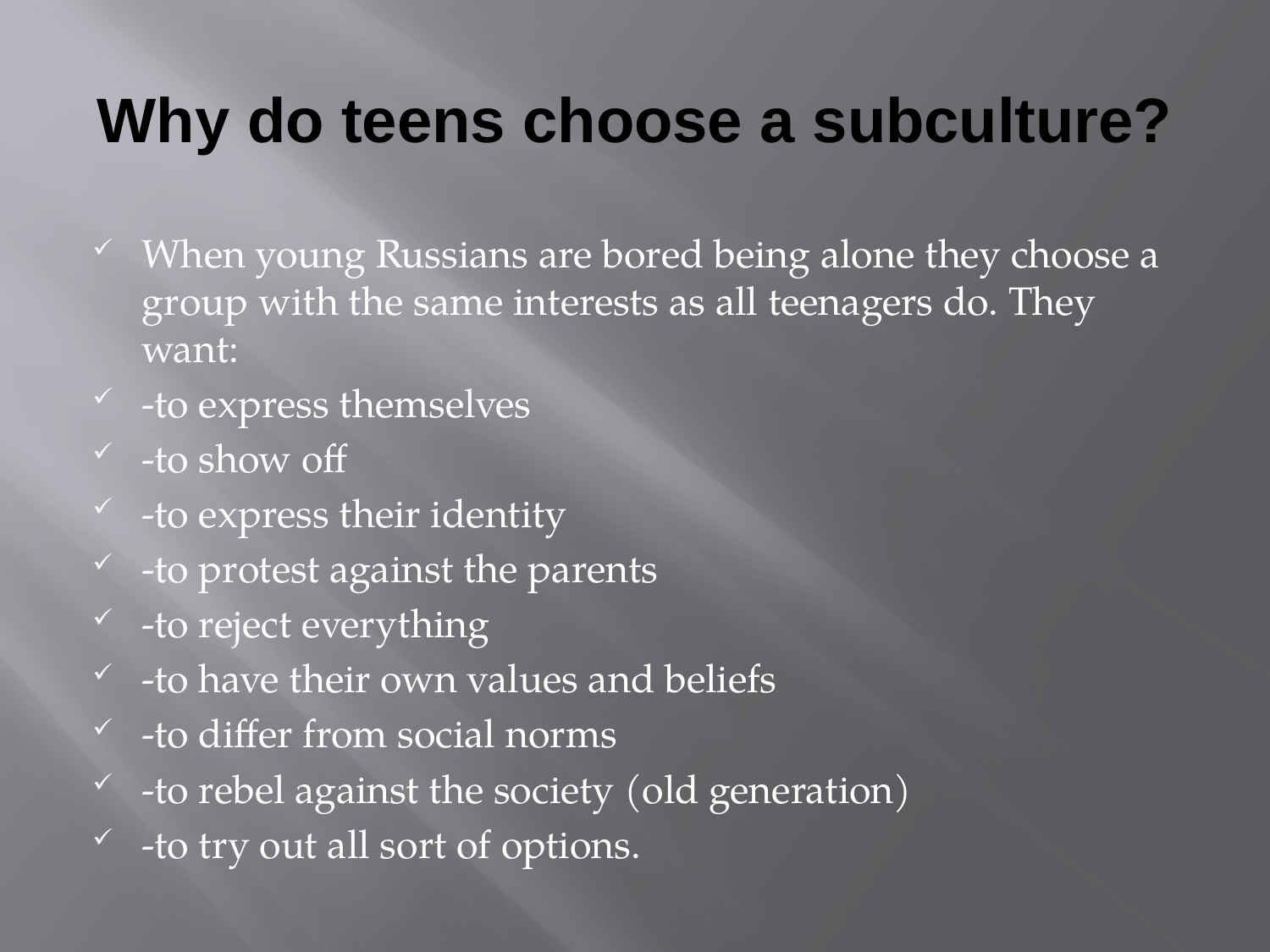

# Why do teens choose a subculture?
When young Russians are bored being alone they choose a group with the same interests as all teenagers do. They want:
-to express themselves
-to show off
-to express their identity
-to protest against the parents
-to reject everything
-to have their own values and beliefs
-to differ from social norms
-to rebel against the society (old generation)
-to try out all sort of options.